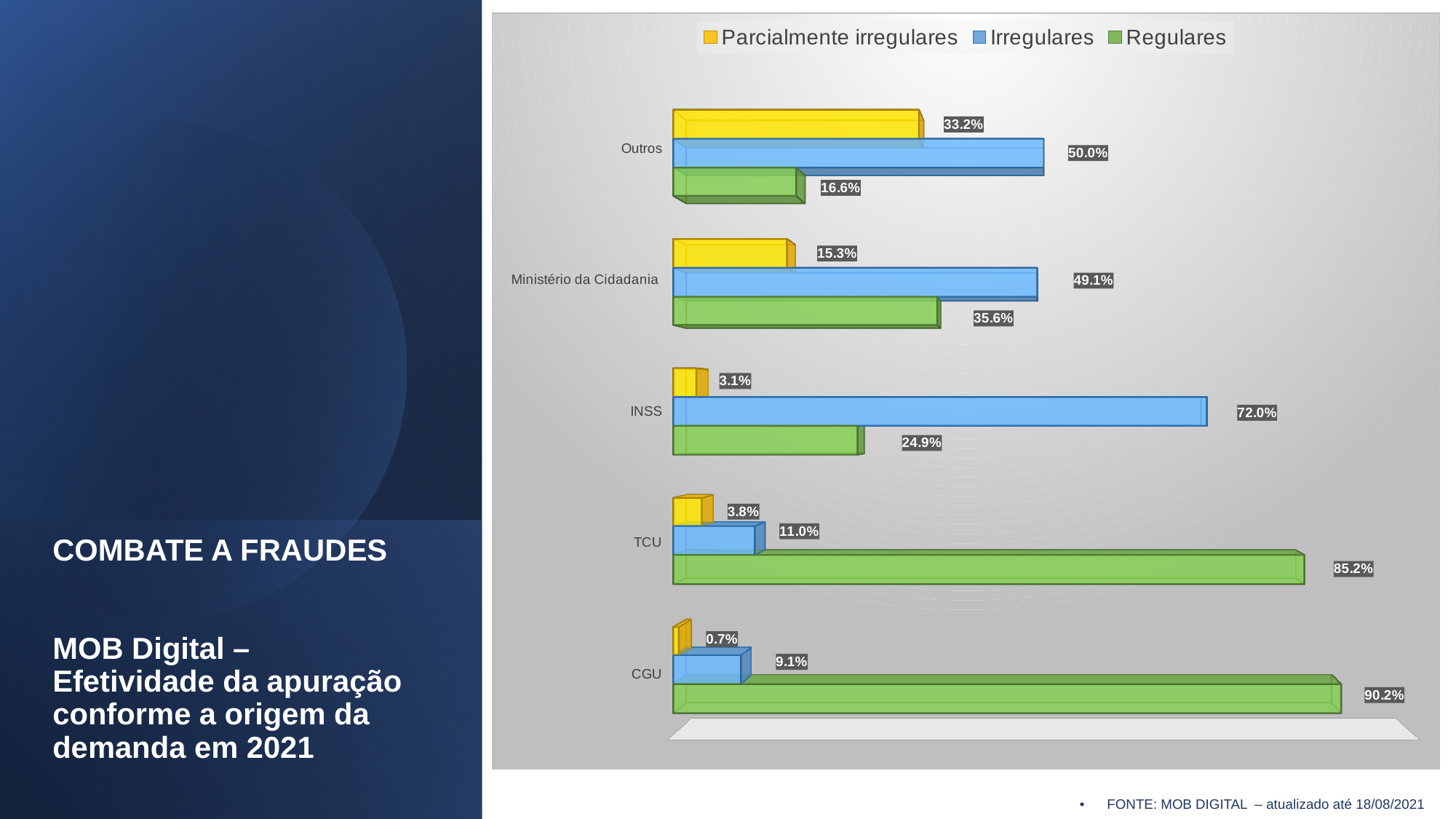

[unsupported chart]

# COMBATE A FRAUDES MOB Digital – Efetividade da apuração conforme a origem da demanda em 2021

FONTE: MOB DIGITAL  – atualizado até 18/08/2021